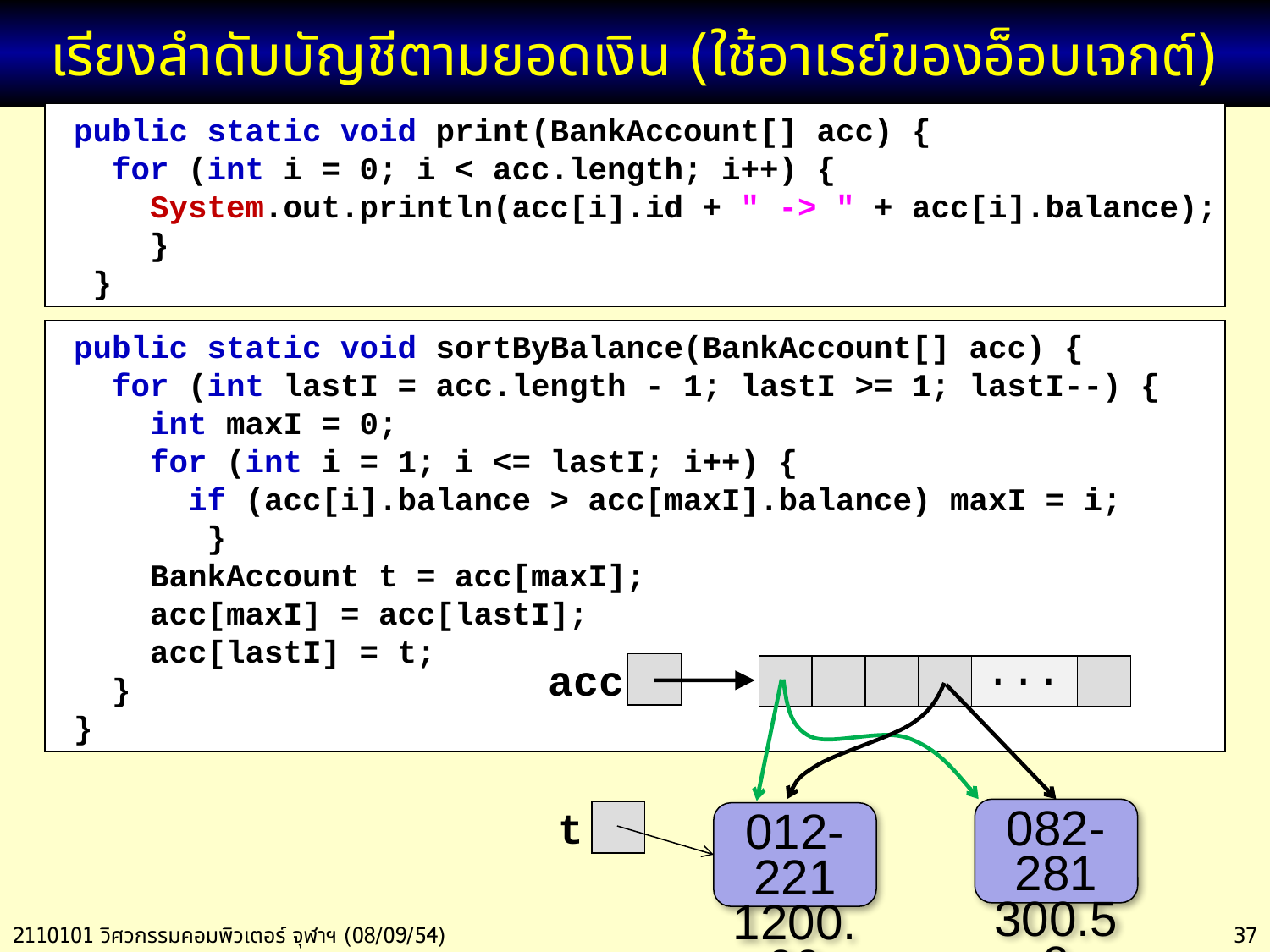

# เรียงลำดับบัญชีตามยอดเงิน (ใช้อาเรย์ของอ็อบเจกต์)
 public static void print(BankAccount[] acc) {
   for (int i = 0; i < acc.length; i++) {
     System.out.println(acc[i].id + " -> " + acc[i].balance);
     }
  }
 public static void sortByBalance(BankAccount[] acc) {
   for (int lastI = acc.length - 1; lastI >= 1; lastI--) {
     int maxI = 0;
     for (int i = 1; i <= lastI; i++) {
       if (acc[i].balance > acc[maxI].balance) maxI = i;
        }
     BankAccount t = acc[maxI];
     acc[maxI] = acc[lastI];
     acc[lastI] = t;
   }
 }

acc

...

082-281
300.50

t
012-221
1200.00